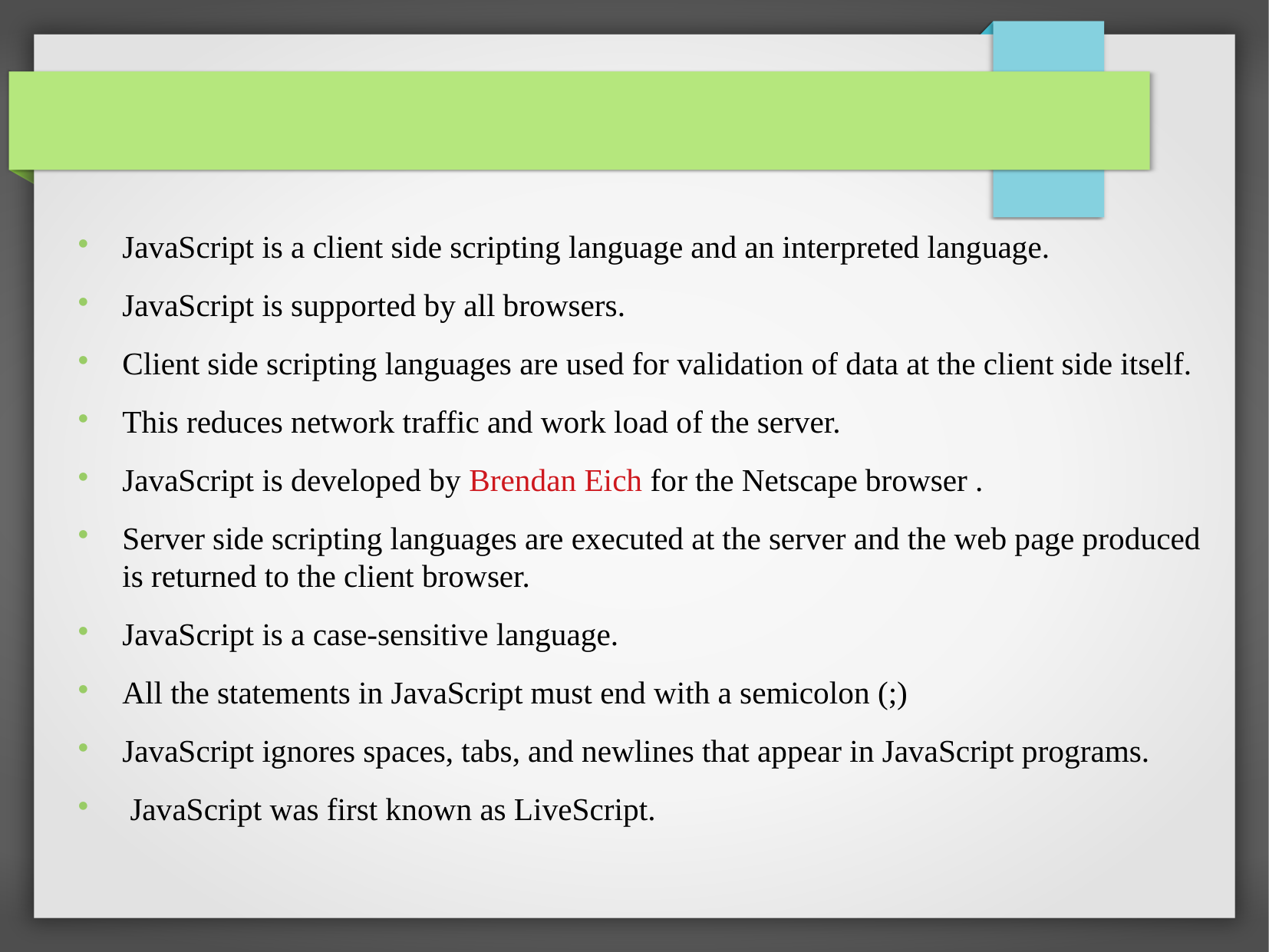

JavaScript is a client side scripting language and an interpreted language.
JavaScript is supported by all browsers.
Client side scripting languages are used for validation of data at the client side itself.
This reduces network traffic and work load of the server.
JavaScript is developed by Brendan Eich for the Netscape browser .
Server side scripting languages are executed at the server and the web page produced is returned to the client browser.
JavaScript is a case-sensitive language.
All the statements in JavaScript must end with a semicolon (;)
JavaScript ignores spaces, tabs, and newlines that appear in JavaScript programs.
 JavaScript was first known as LiveScript.